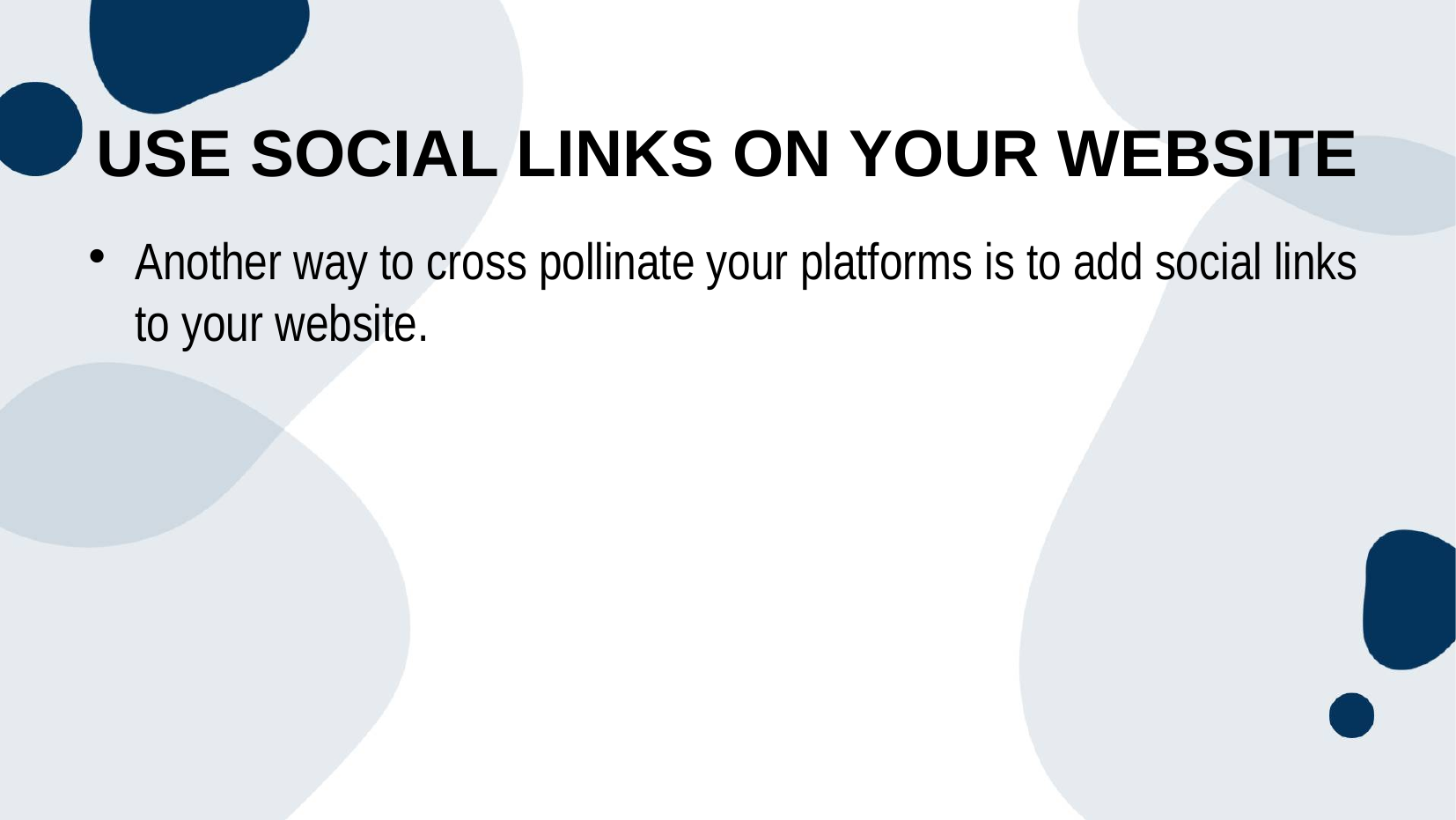

Use Social Links On Your Website
Another way to cross pollinate your platforms is to add social links to your website.